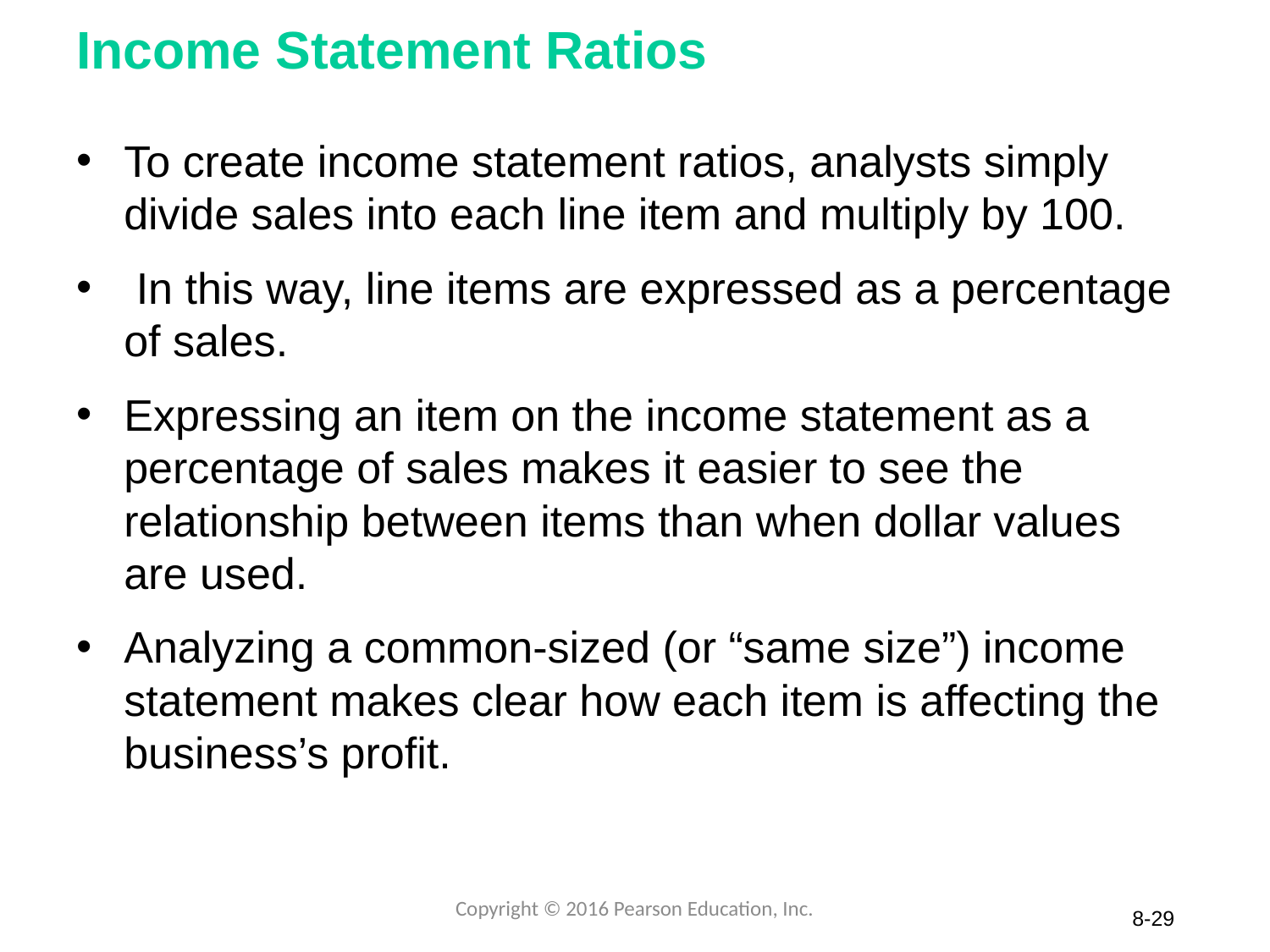

# Income Statement Ratios
To create income statement ratios, analysts simply divide sales into each line item and multiply by 100.

 In this way, line items are expressed as a percentage of sales.

Expressing an item on the income statement as a percentage of sales makes it easier to see the relationship between items than when dollar values are used.

Analyzing a common-sized (or “same size”) income statement makes clear how each item is affecting the business’s profit.

Copyright © 2016 Pearson Education, Inc.